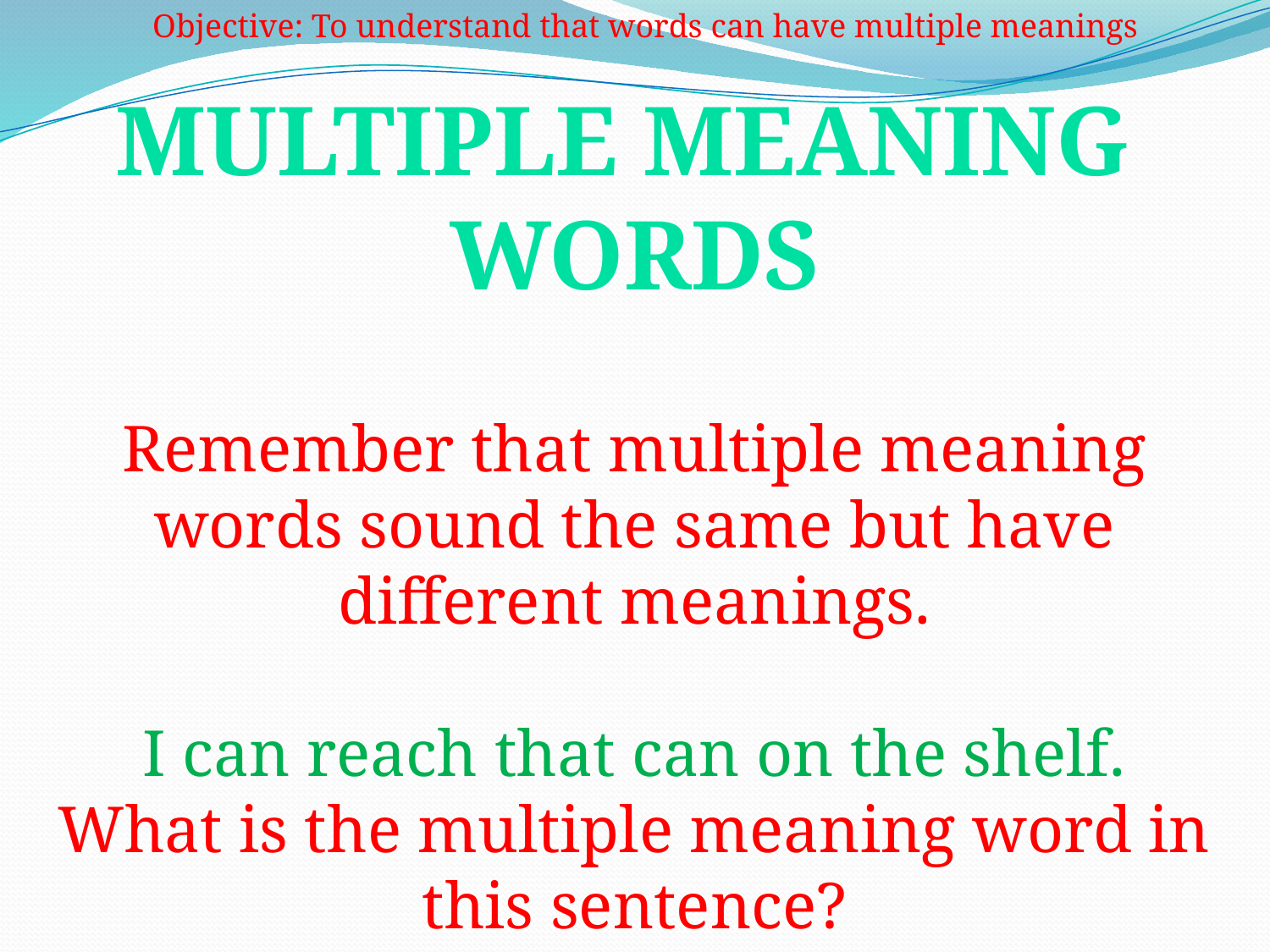

Objective: To understand that words can have multiple meanings
Multiple Meaning
Words
Remember that multiple meaning words sound the same but have different meanings.

I can reach that can on the shelf.
What is the multiple meaning word in this sentence?